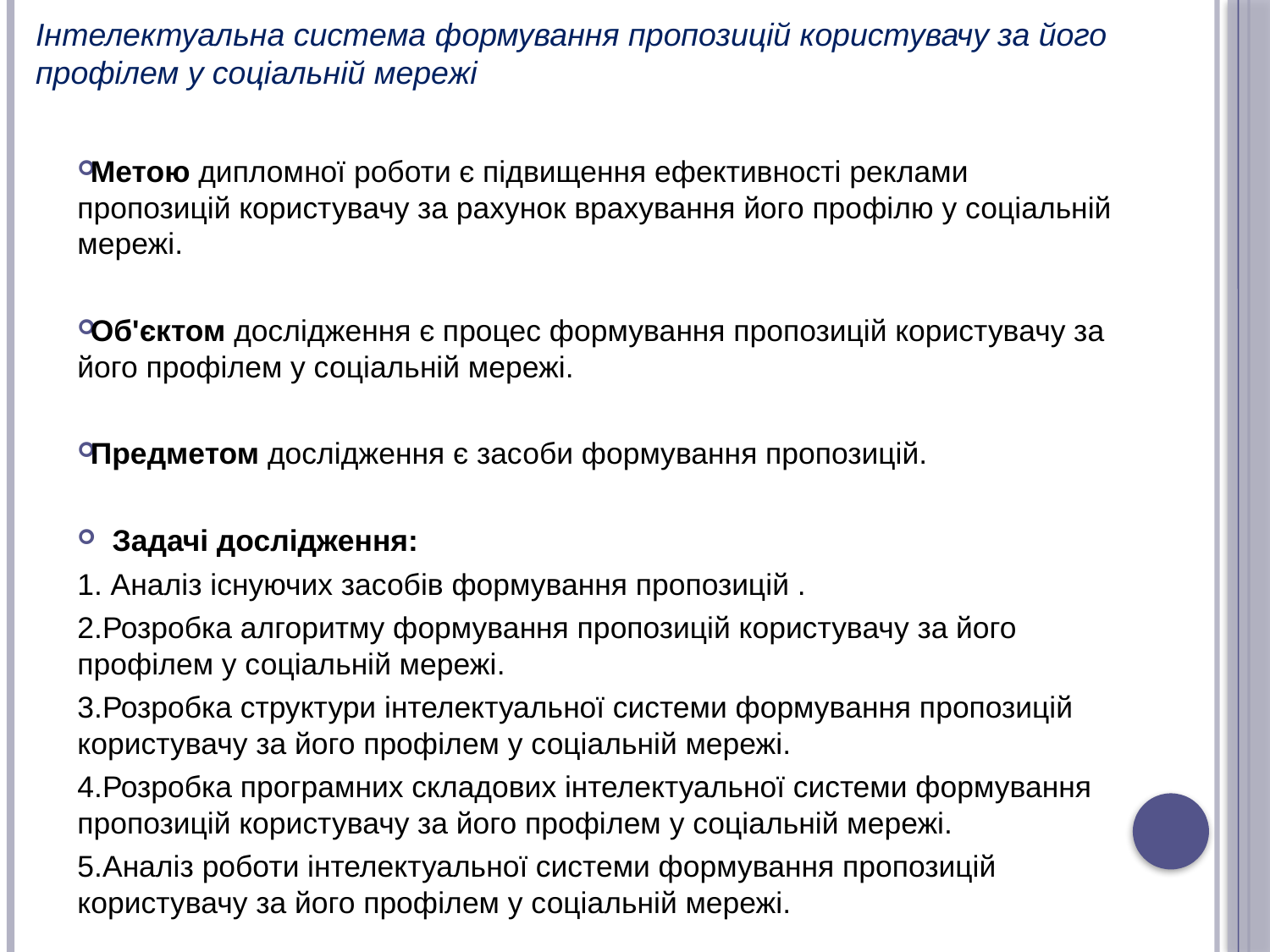

Інтелектуальна система формування пропозицій користувачу за його
профілем у соціальній мережі
Метою дипломної роботи є підвищення ефективності реклами пропозицій користувачу за рахунок врахування його профілю у соціальній мережі.

Об'єктом дослідження є процес формування пропозицій користувачу за його профілем у соціальній мережі.

Предметом дослідження є засоби формування пропозицій.

Задачі дослідження:
1. Аналіз існуючих засобів формування пропозицій .
2.Розробка алгоритму формування пропозицій користувачу за його профілем у соціальній мережі.
3.Розробка структури інтелектуальної системи формування пропозицій користувачу за його профілем у соціальній мережі.
4.Розробка програмних складових інтелектуальної системи формування пропозицій користувачу за його профілем у соціальній мережі.
5.Аналіз роботи інтелектуальної системи формування пропозицій користувачу за його профілем у соціальній мережі.